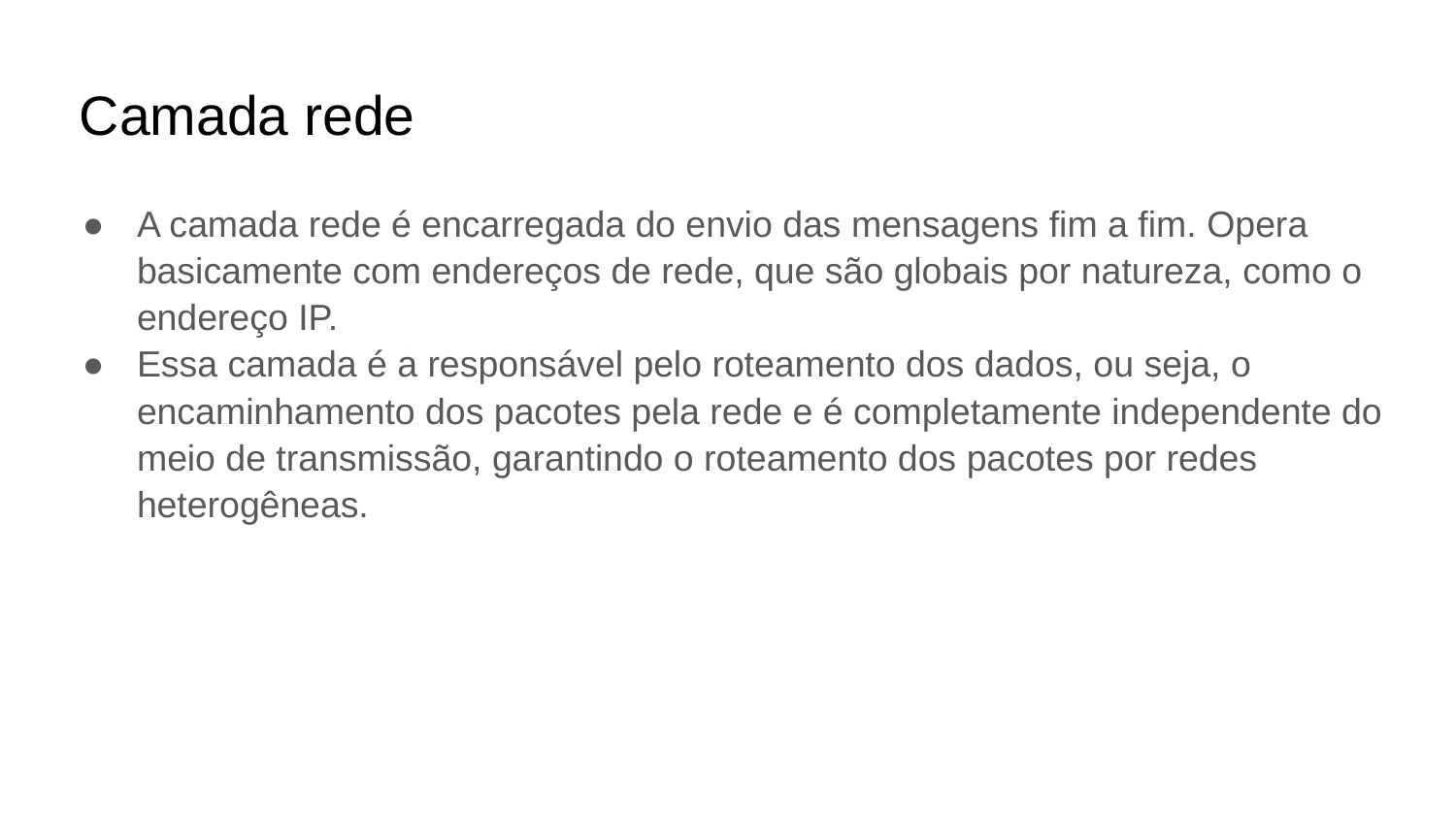

# Camada rede
A camada rede é encarregada do envio das mensagens fim a fim. Opera basicamente com endereços de rede, que são globais por natureza, como o endereço IP.
Essa camada é a responsável pelo roteamento dos dados, ou seja, o encaminhamento dos pacotes pela rede e é completamente independente do meio de transmissão, garantindo o roteamento dos pacotes por redes heterogêneas.